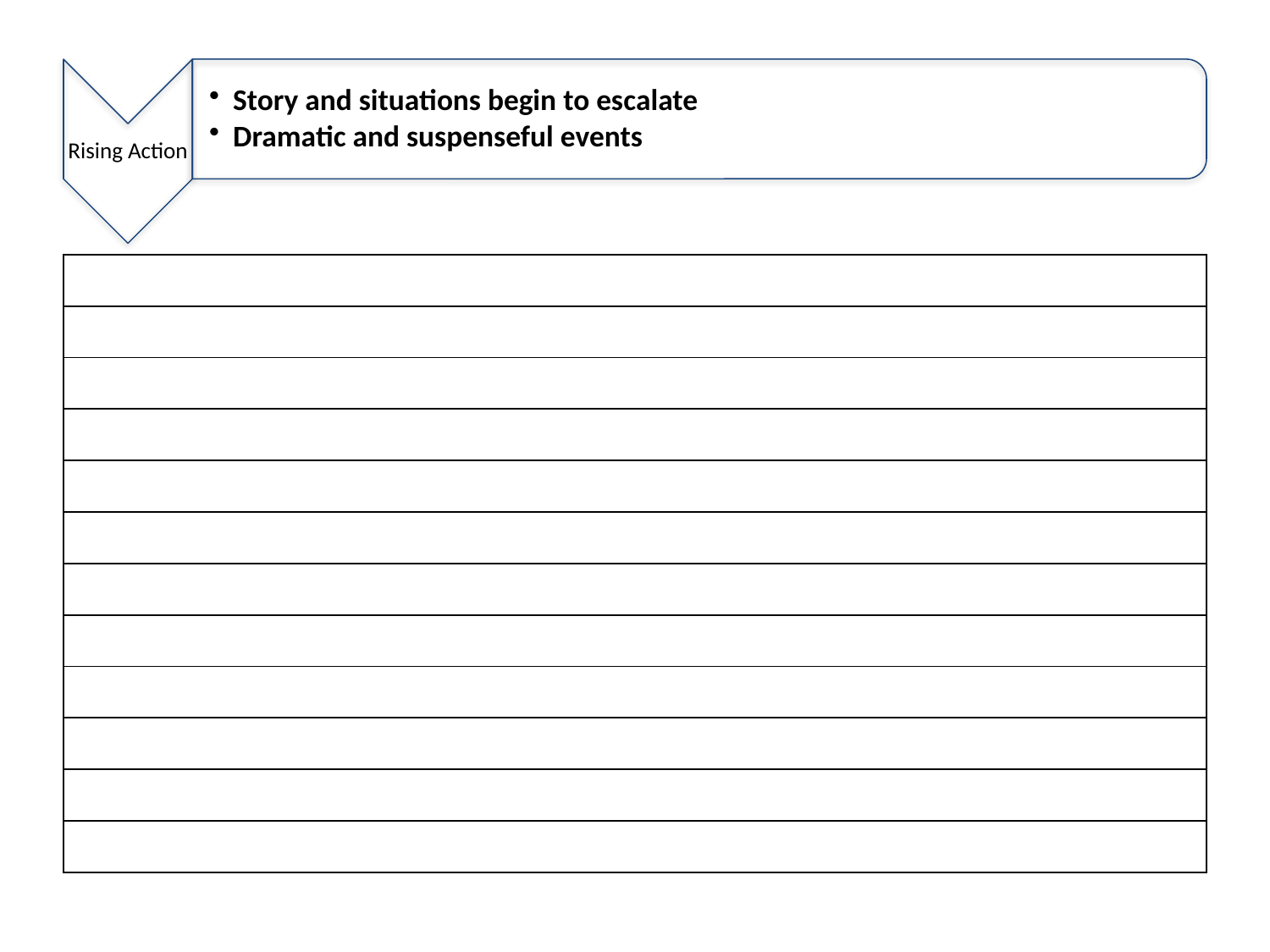

Rising Action

Story and situations begin to escalate
Dramatic and suspenseful events
|  |
| --- |
|  |
|  |
|  |
|  |
|  |
|  |
|  |
|  |
|  |
|  |
|  |